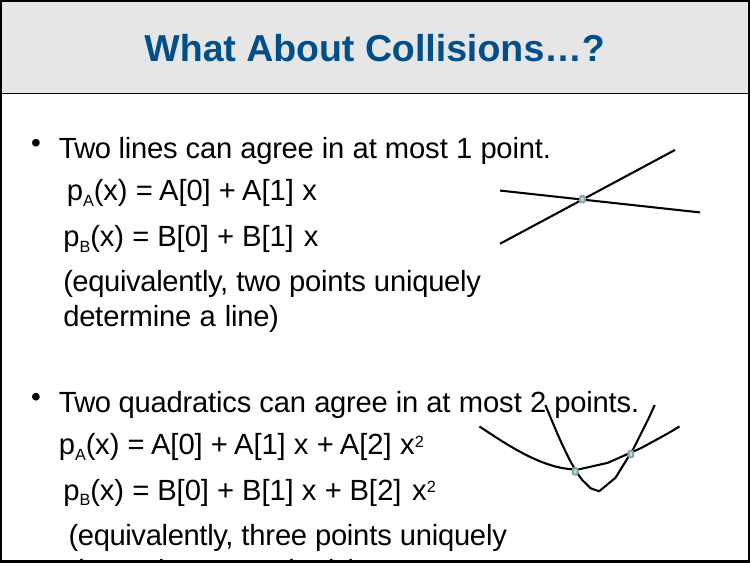

What About Collisions…?
Two lines can agree in at most 1 point.  pA(x) = A[0] + A[1] x
pB(x) = B[0] + B[1] x
(equivalently, two points uniquely determine a line)

Two quadratics can agree in at most 2 points.  pA(x) = A[0] + A[1] x + A[2] x2
pB(x) = B[0] + B[1] x + B[2] x2
(equivalently, three points uniquely  determine a quadratic)